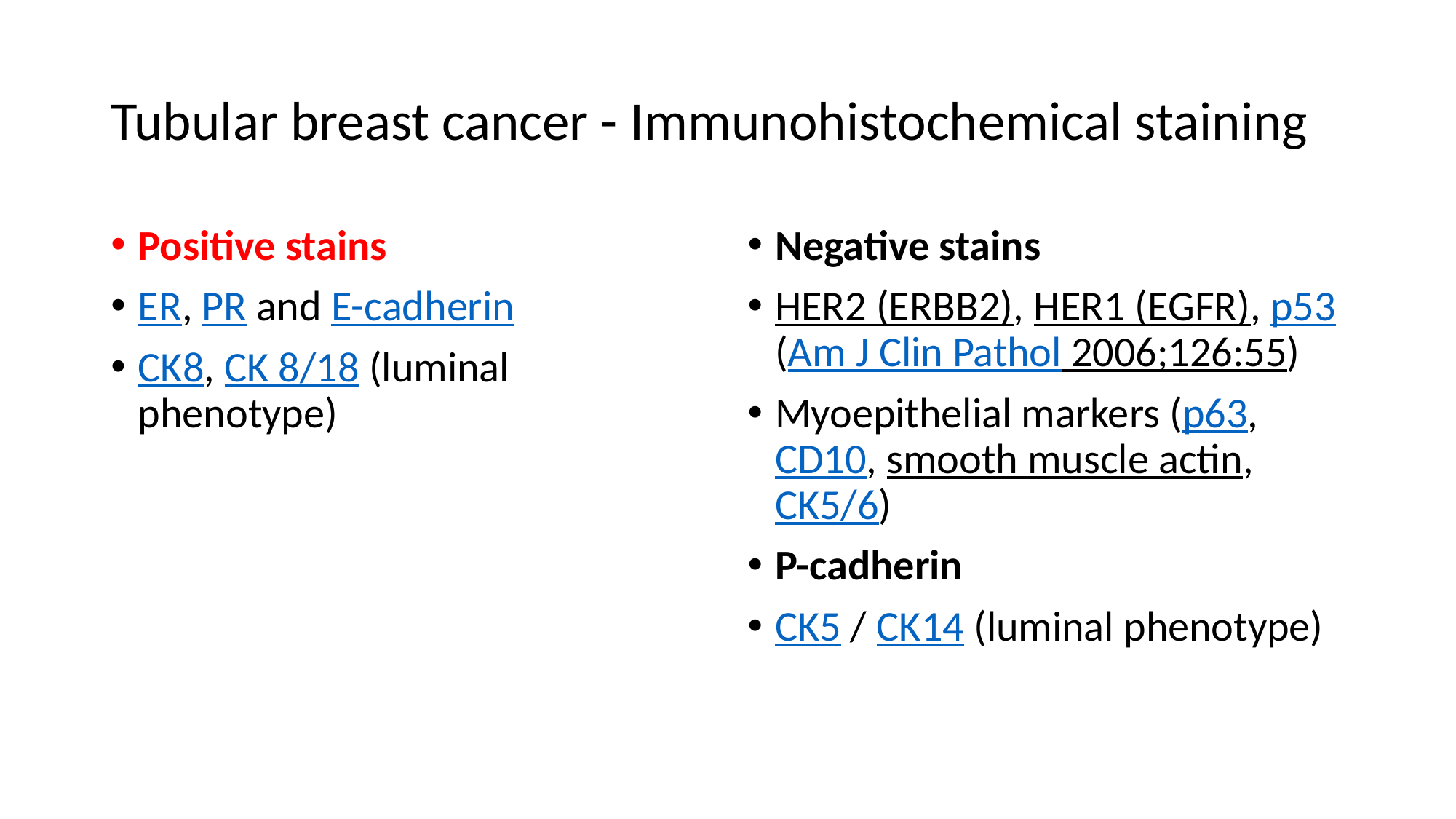

# Tubular breast cancer - Immunohistochemical staining
Positive stains
ER, PR and E-cadherin
CK8, CK 8/18 (luminal phenotype)
Negative stains
HER2 (ERBB2), HER1 (EGFR), p53 (Am J Clin Pathol 2006;126:55)
Myoepithelial markers (p63, CD10, smooth muscle actin, CK5/6)
P-cadherin
CK5 / CK14 (luminal phenotype)